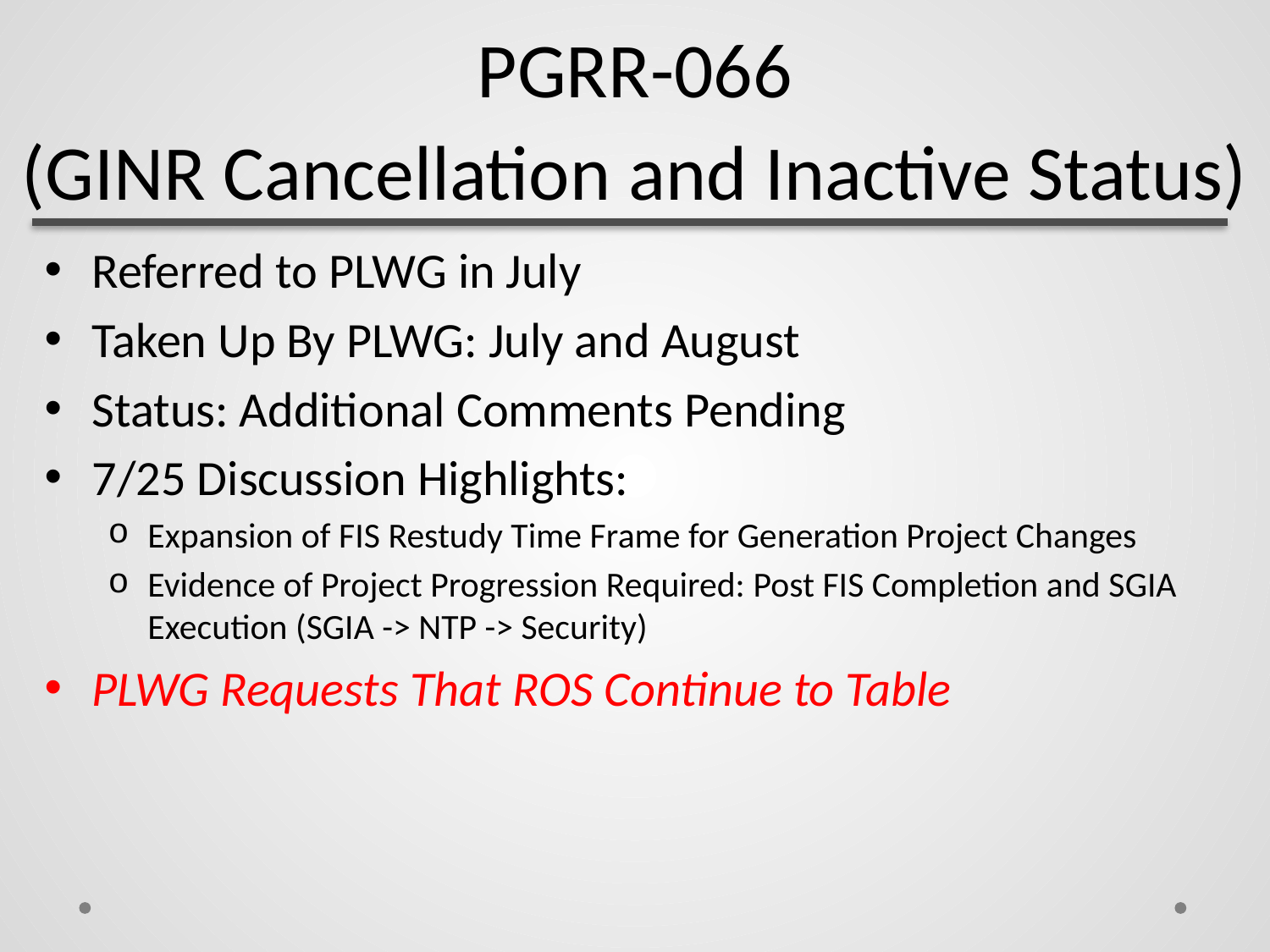

# PGRR-066 (GINR Cancellation and Inactive Status)
Referred to PLWG in July
Taken Up By PLWG: July and August
Status: Additional Comments Pending
7/25 Discussion Highlights:
Expansion of FIS Restudy Time Frame for Generation Project Changes
Evidence of Project Progression Required: Post FIS Completion and SGIA Execution (SGIA -> NTP -> Security)
PLWG Requests That ROS Continue to Table